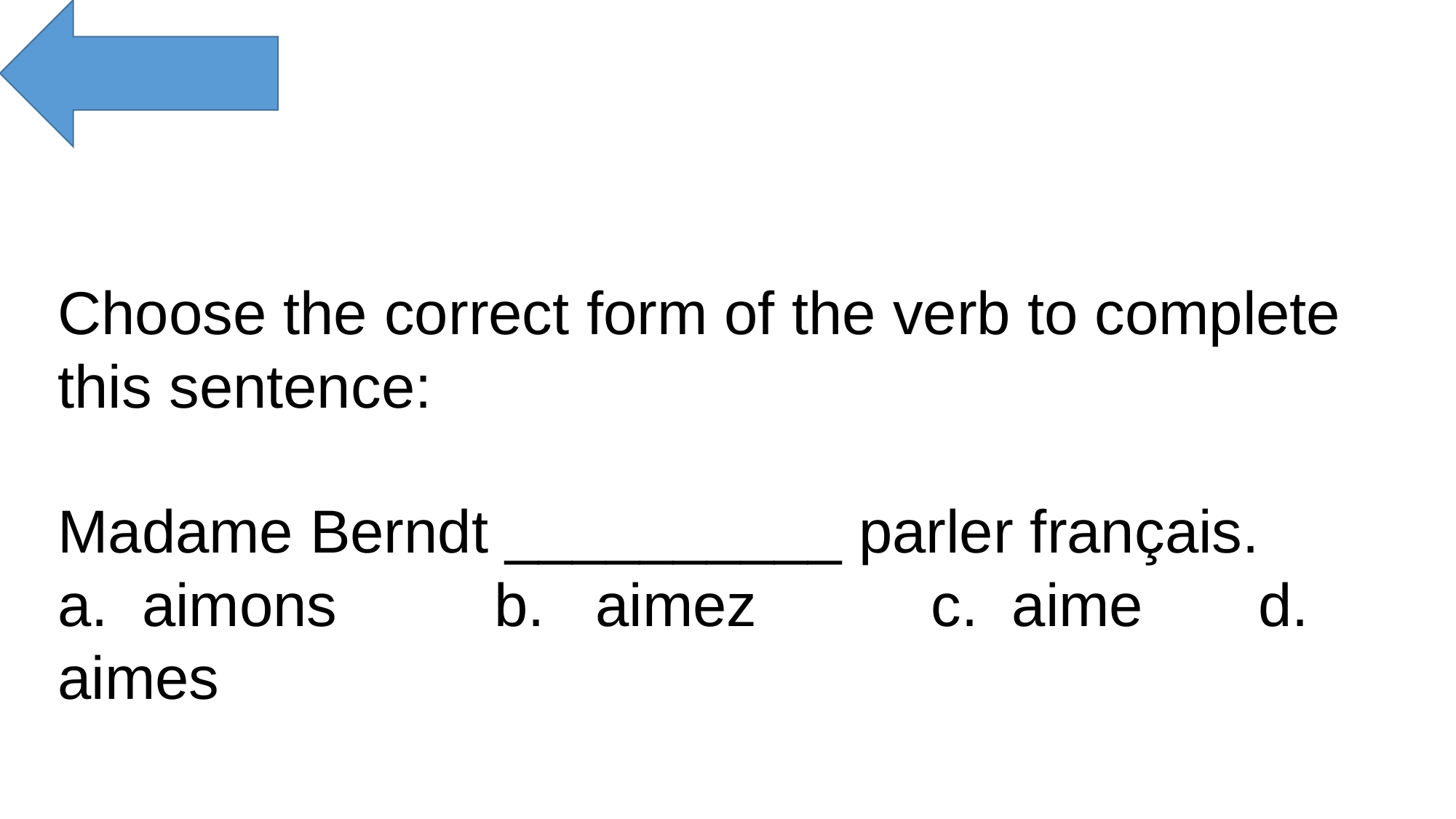

Choose the correct form of the verb to complete this sentence:

Madame Berndt __________ parler français.
a.  aimons   	b.   aimez		c.  aime		d.  aimes